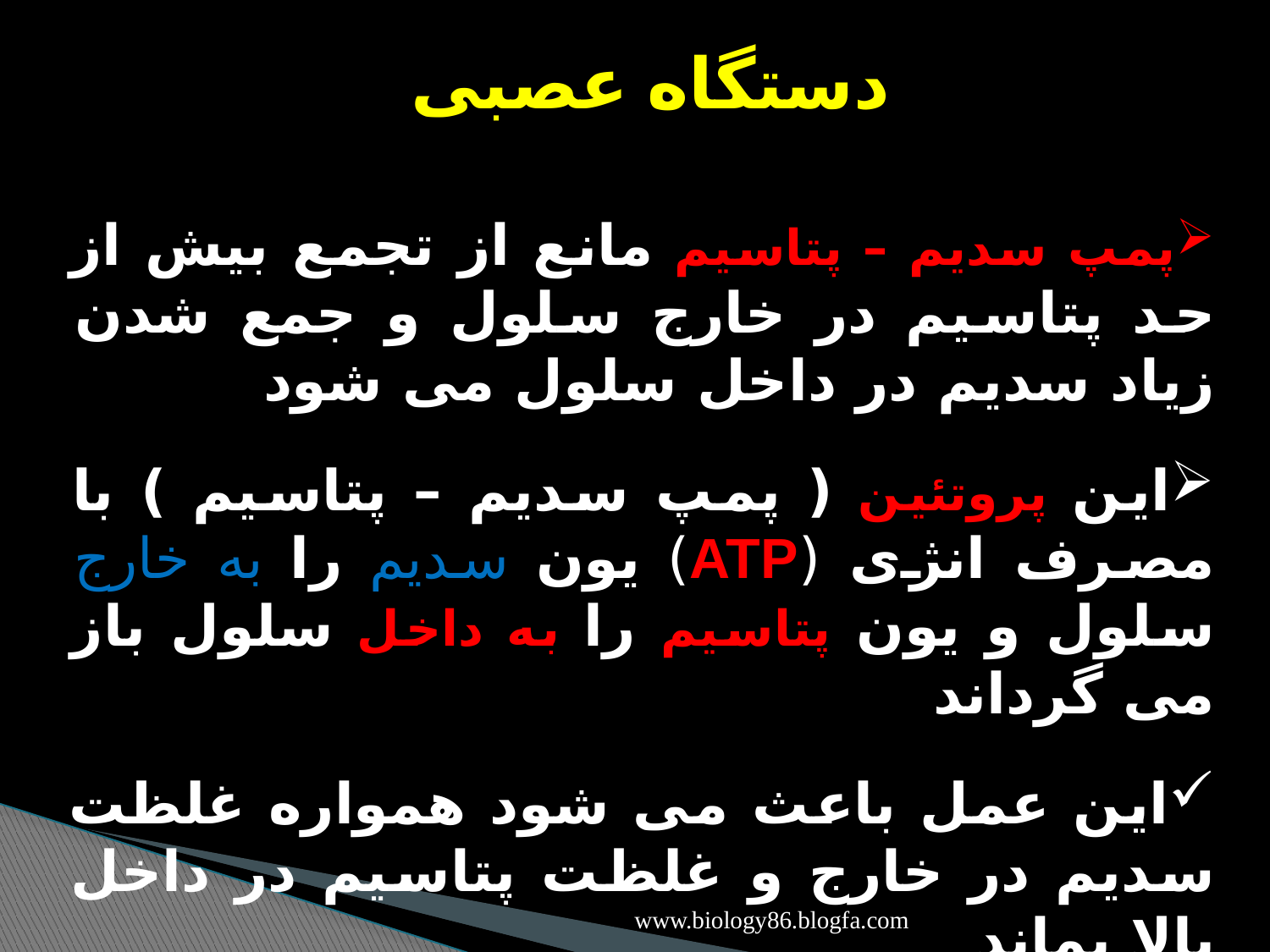

دستگاه عصبی
پمپ سدیم – پتاسیم مانع از تجمع بیش از حد پتاسیم در خارج سلول و جمع شدن زیاد سدیم در داخل سلول می شود

این پروتئین ( پمپ سدیم – پتاسیم ) با مصرف انژی (ATP) یون سدیم را به خارج سلول و یون پتاسیم را به داخل سلول باز می گرداند

این عمل باعث می شود همواره غلظت سدیم در خارج و غلظت پتاسیم در داخل بالا بماند
www.biology86.blogfa.com